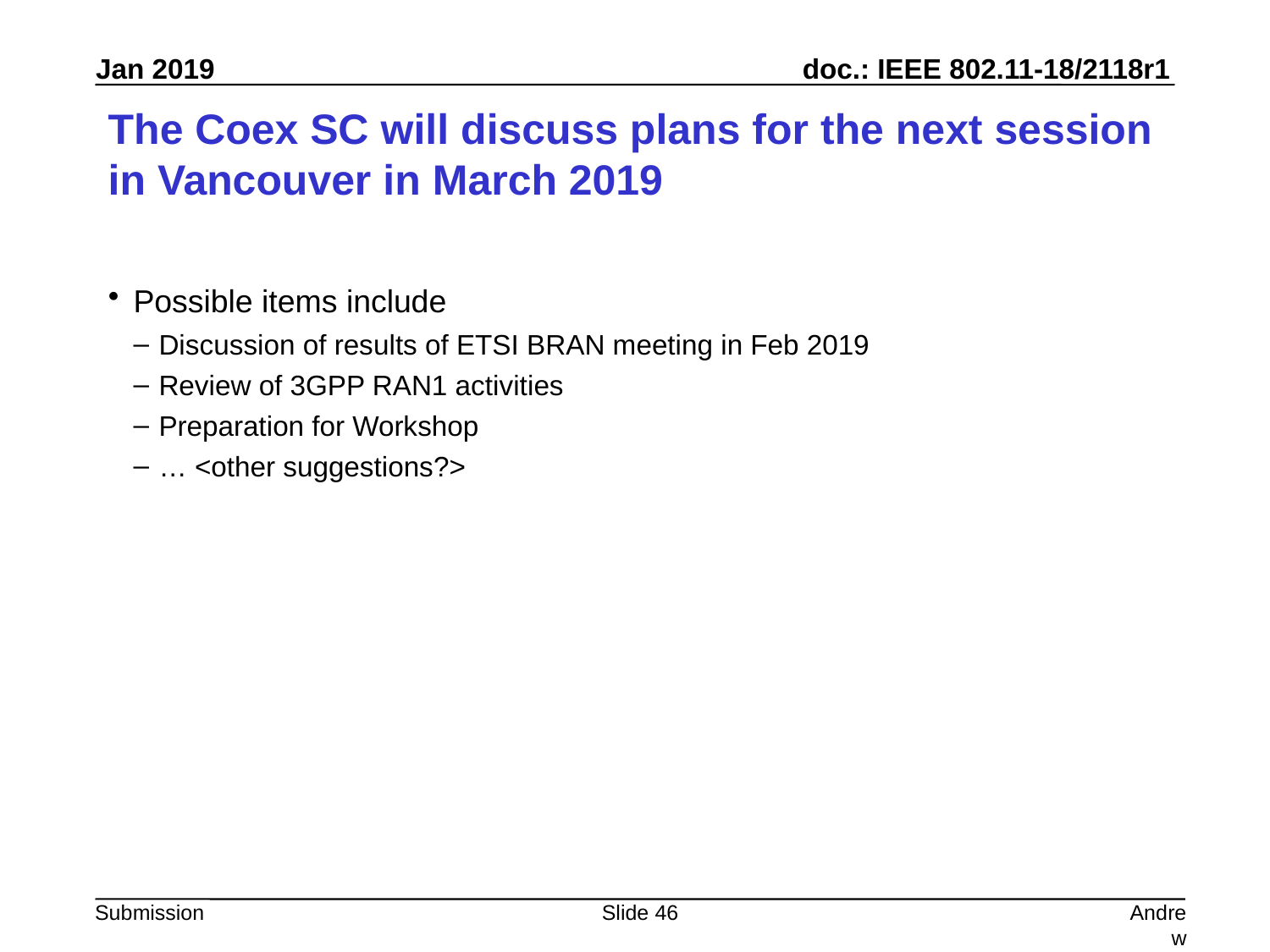

# The Coex SC will discuss plans for the next session in Vancouver in March 2019
Possible items include
Discussion of results of ETSI BRAN meeting in Feb 2019
Review of 3GPP RAN1 activities
Preparation for Workshop
… <other suggestions?>
Slide 46
Andrew Myles, Cisco